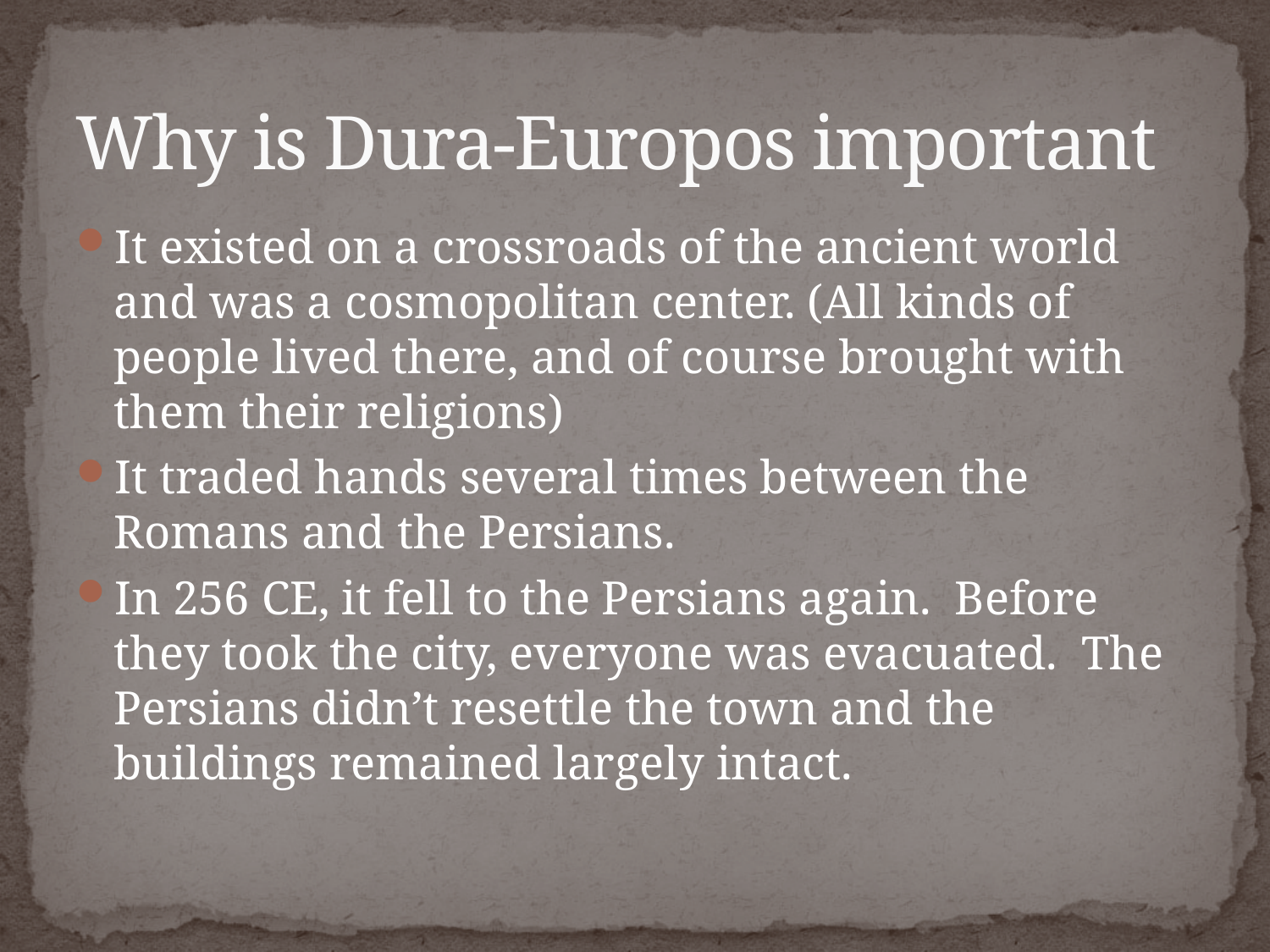

# Why is Dura-Europos important
It existed on a crossroads of the ancient world and was a cosmopolitan center. (All kinds of people lived there, and of course brought with them their religions)
It traded hands several times between the Romans and the Persians.
In 256 CE, it fell to the Persians again.  Before they took the city, everyone was evacuated.  The Persians didn’t resettle the town and the buildings remained largely intact.